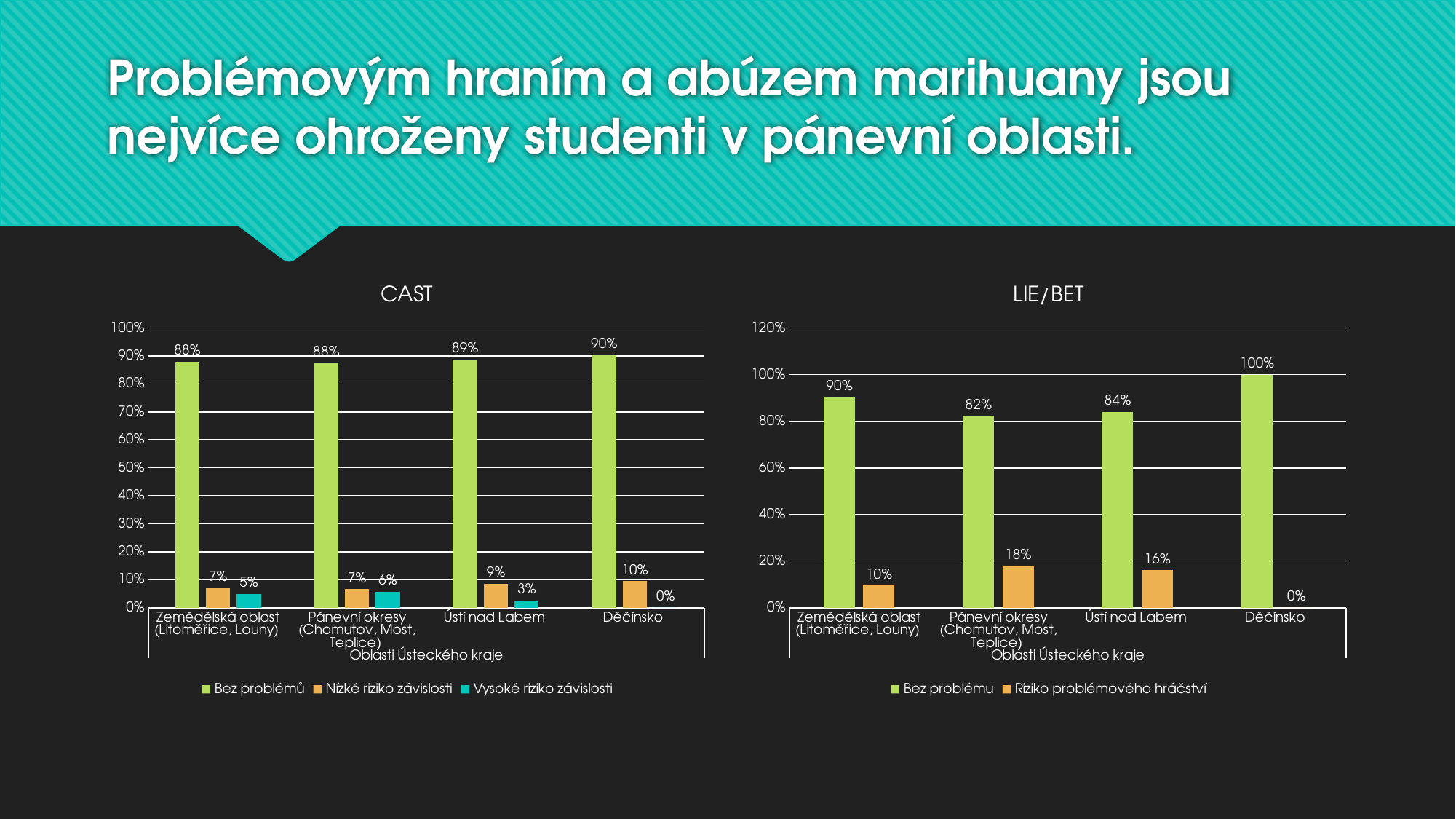

# Problémovým hraním a abúzem marihuany jsou nejvíce ohroženy studenti v pánevní oblasti.

### Chart: CAST

| Category | Bez problémů | Nízké riziko závislosti | Vysoké riziko závislosti |
|---|---|---|---|
| Zemědělská oblast (Litoměřice, Louny)  | 0.880523742350336 | 0.0698738289472247 | 0.0496024287024396 |
| Pánevní okresy (Chomutov, Most, Teplice)  | 0.875652802847655 | 0.0666967179950521 | 0.0576504791572925 |
| Ústí nad Labem  | 0.888016420823693 | 0.0858409289327679 | 0.0261426502435393 |
| Děčínsko  | 0.904629794894935 | 0.0953702051050646 | 0.0 |

### Chart: LIE/BET

| Category | Bez problému | Riziko problémového hráčství |
|---|---|---|
| Zemědělská oblast (Litoměřice, Louny)  | 0.904118630274295 | 0.0958813697257049 |
| Pánevní okresy (Chomutov, Most, Teplice)  | 0.822621084283858 | 0.177378915716142 |
| Ústí nad Labem  | 0.839938417490118 | 0.160061582509882 |
| Děčínsko  | 1.0 | 0.0 |